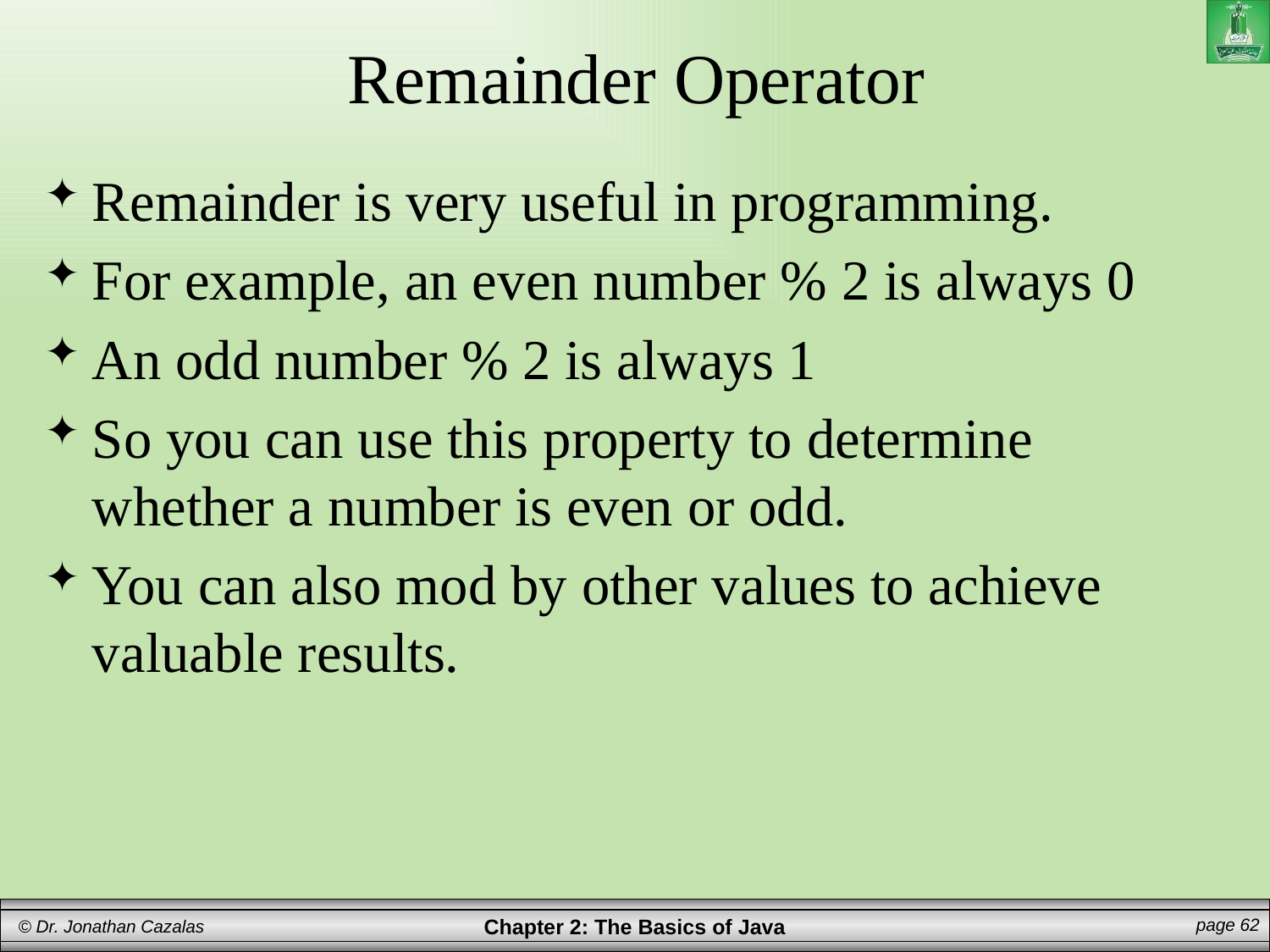

# Remainder Operator
Remainder is very useful in programming.
For example, an even number % 2 is always 0
An odd number % 2 is always 1
So you can use this property to determine whether a number is even or odd.
You can also mod by other values to achieve valuable results.